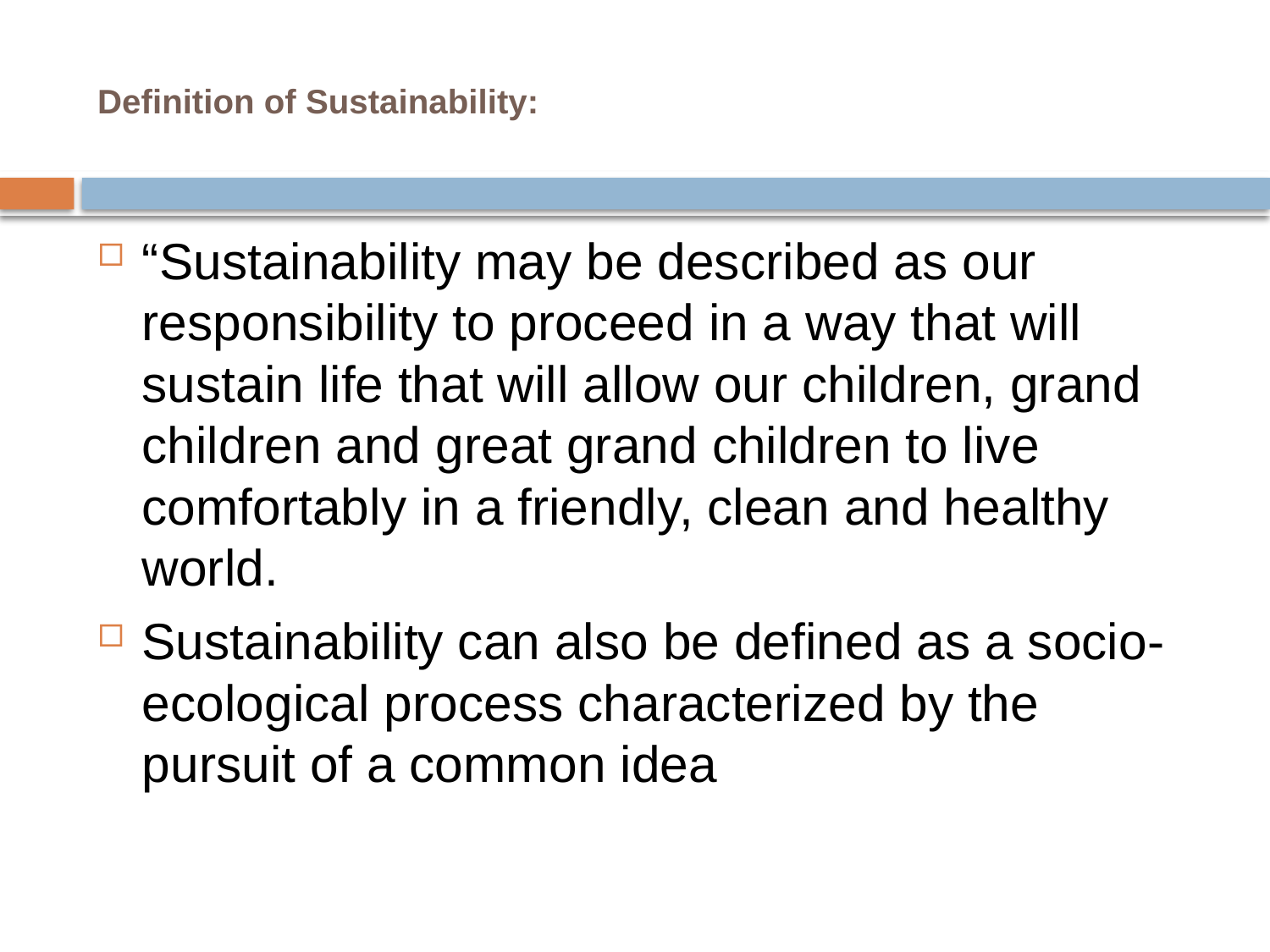

# Definition of Sustainability:
“Sustainability may be described as our responsibility to proceed in a way that will sustain life that will allow our children, grand children and great grand children to live comfortably in a friendly, clean and healthy world.
Sustainability can also be defined as a socio-ecological process characterized by the pursuit of a common idea